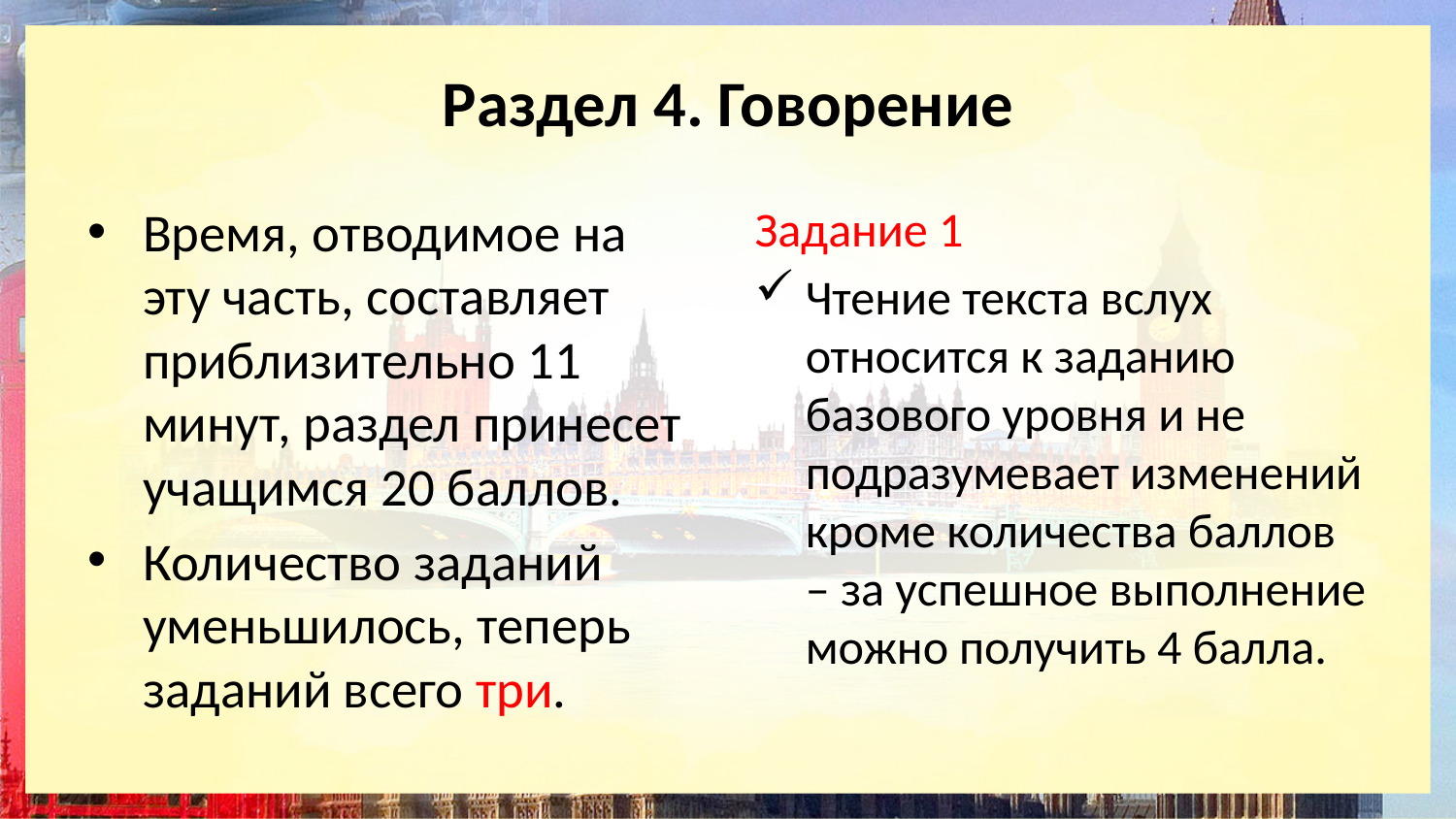

# Раздел 4. Говорение
Время, отводимое на эту часть, составляет приблизительно 11 минут, раздел принесет учащимся 20 баллов.
Количество заданий уменьшилось, теперь заданий всего три.
Задание 1
Чтение текста вслух относится к заданию базового уровня и не подразумевает изменений кроме количества баллов – за успешное выполнение можно получить 4 балла.